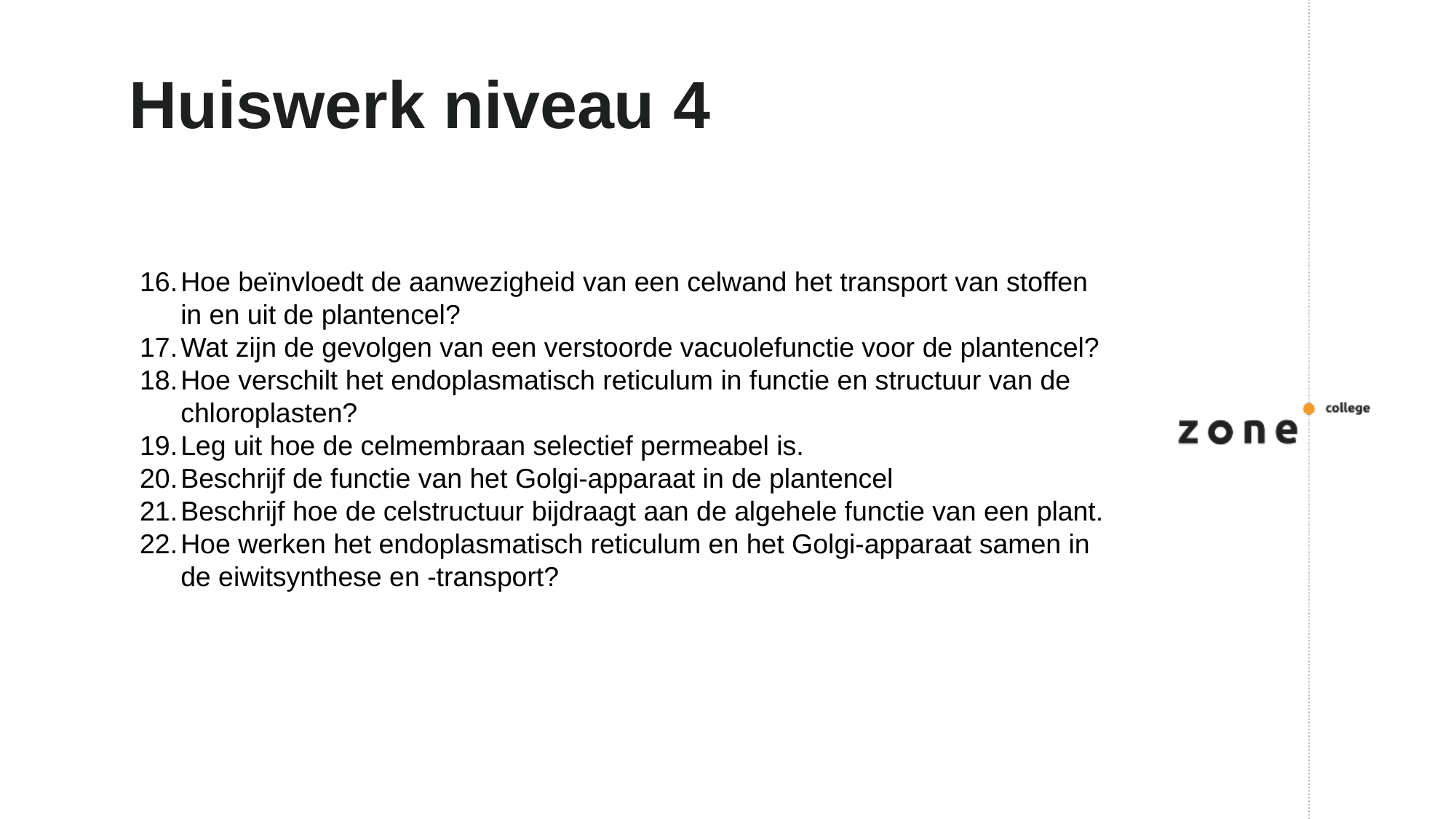

# Huiswerk niveau 4
Hoe beïnvloedt de aanwezigheid van een celwand het transport van stoffen in en uit de plantencel?
Wat zijn de gevolgen van een verstoorde vacuolefunctie voor de plantencel?
Hoe verschilt het endoplasmatisch reticulum in functie en structuur van de chloroplasten?
Leg uit hoe de celmembraan selectief permeabel is.
Beschrijf de functie van het Golgi-apparaat in de plantencel
Beschrijf hoe de celstructuur bijdraagt aan de algehele functie van een plant.
Hoe werken het endoplasmatisch reticulum en het Golgi-apparaat samen in de eiwitsynthese en -transport?